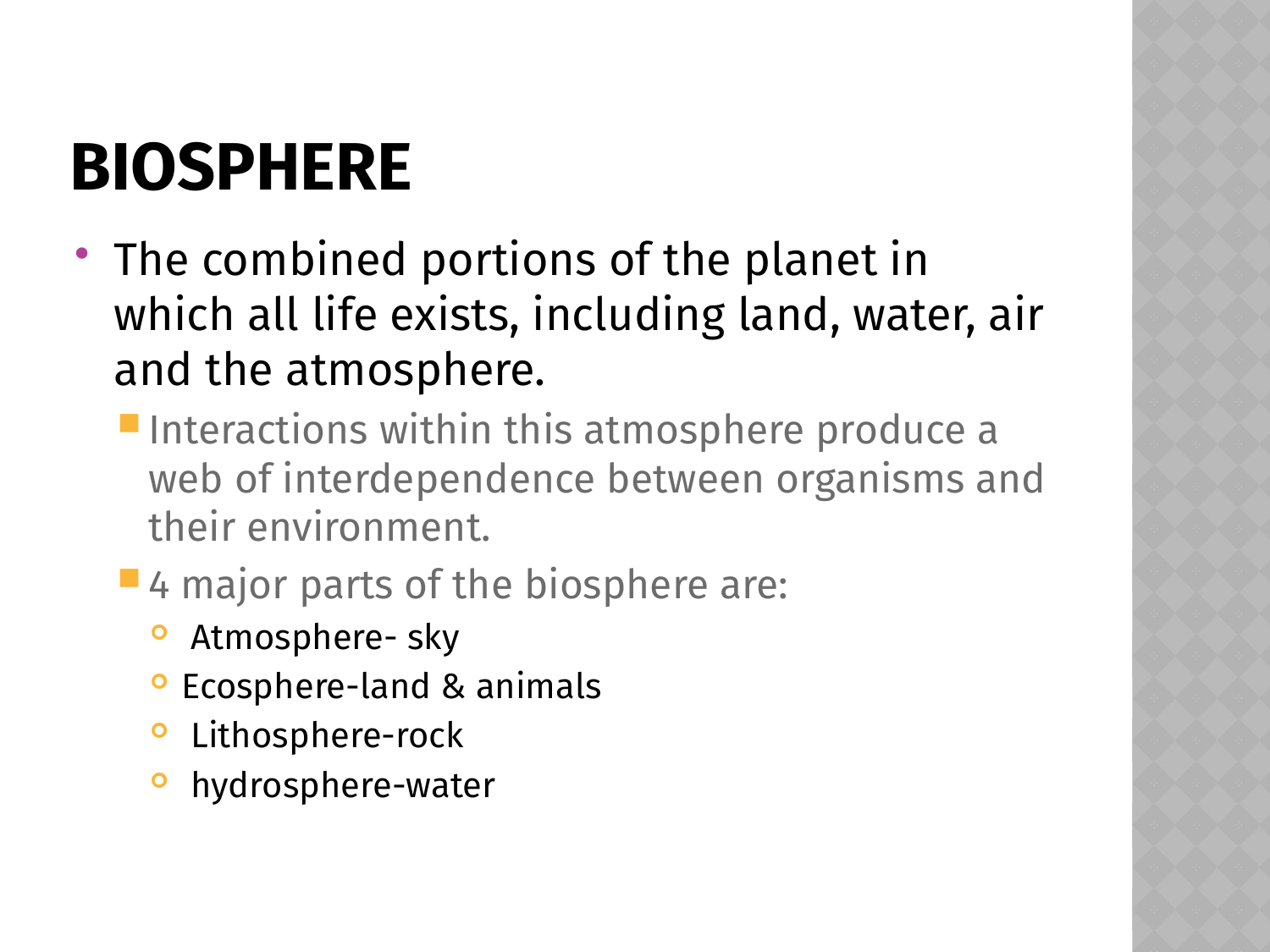

# Biosphere
The combined portions of the planet in which all life exists, including land, water, air and the atmosphere.
Interactions within this atmosphere produce a web of interdependence between organisms and their environment.
4 major parts of the biosphere are:
 Atmosphere- sky
Ecosphere-land & animals
 Lithosphere-rock
 hydrosphere-water